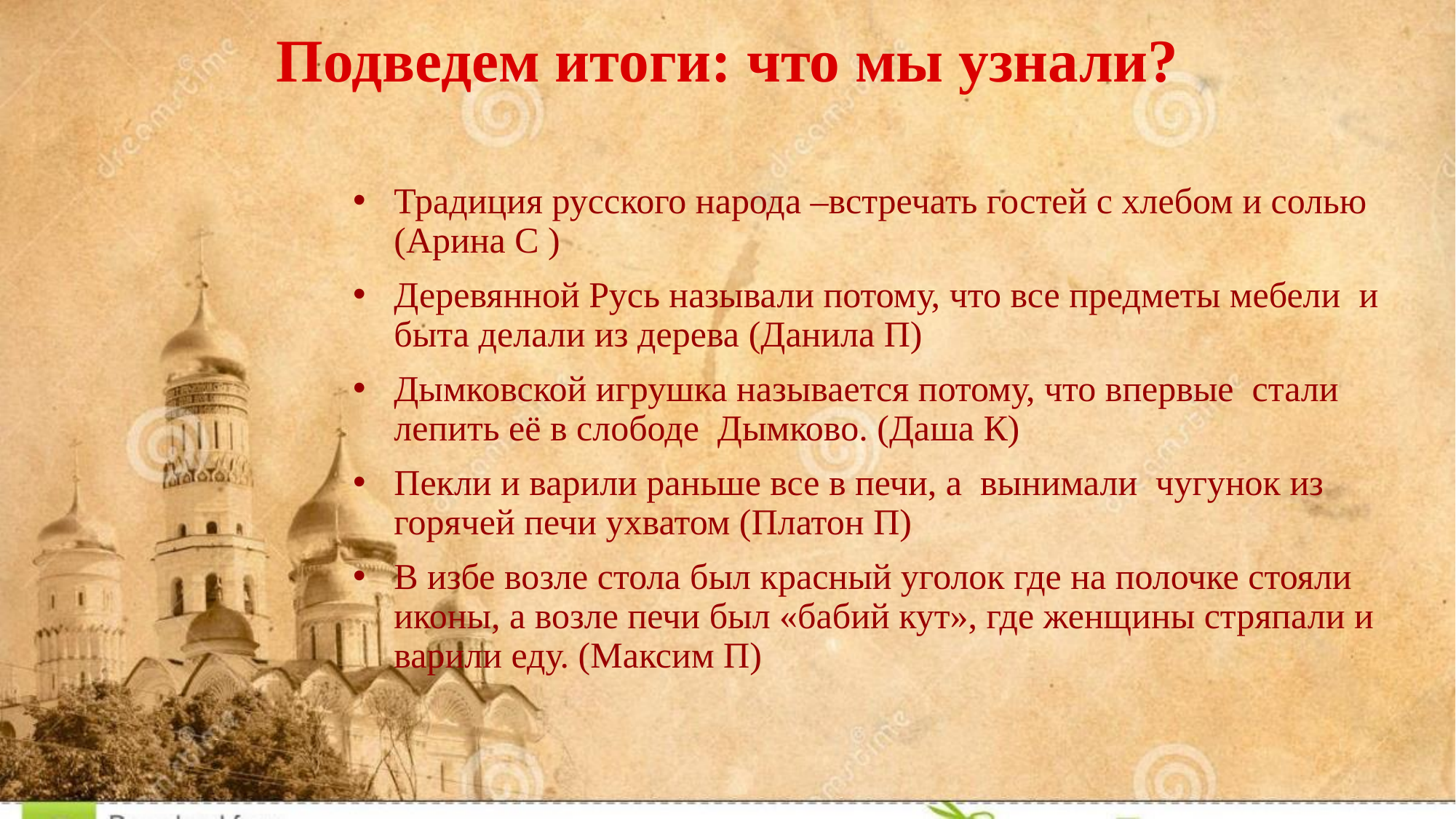

# Подведем итоги: что мы узнали?
Традиция русского народа –встречать гостей с хлебом и солью  (Арина С )
Деревянной Русь называли потому, что все предметы мебели  и быта делали из дерева (Данила П)
Дымковской игрушка называется потому, что впервые  стали лепить её в слободе  Дымково. (Даша К)
Пекли и варили раньше все в печи, а  вынимали  чугунок из горячей печи ухватом (Платон П)
В избе возле стола был красный уголок где на полочке стояли иконы, а возле печи был «бабий кут», где женщины стряпали и варили еду. (Максим П)